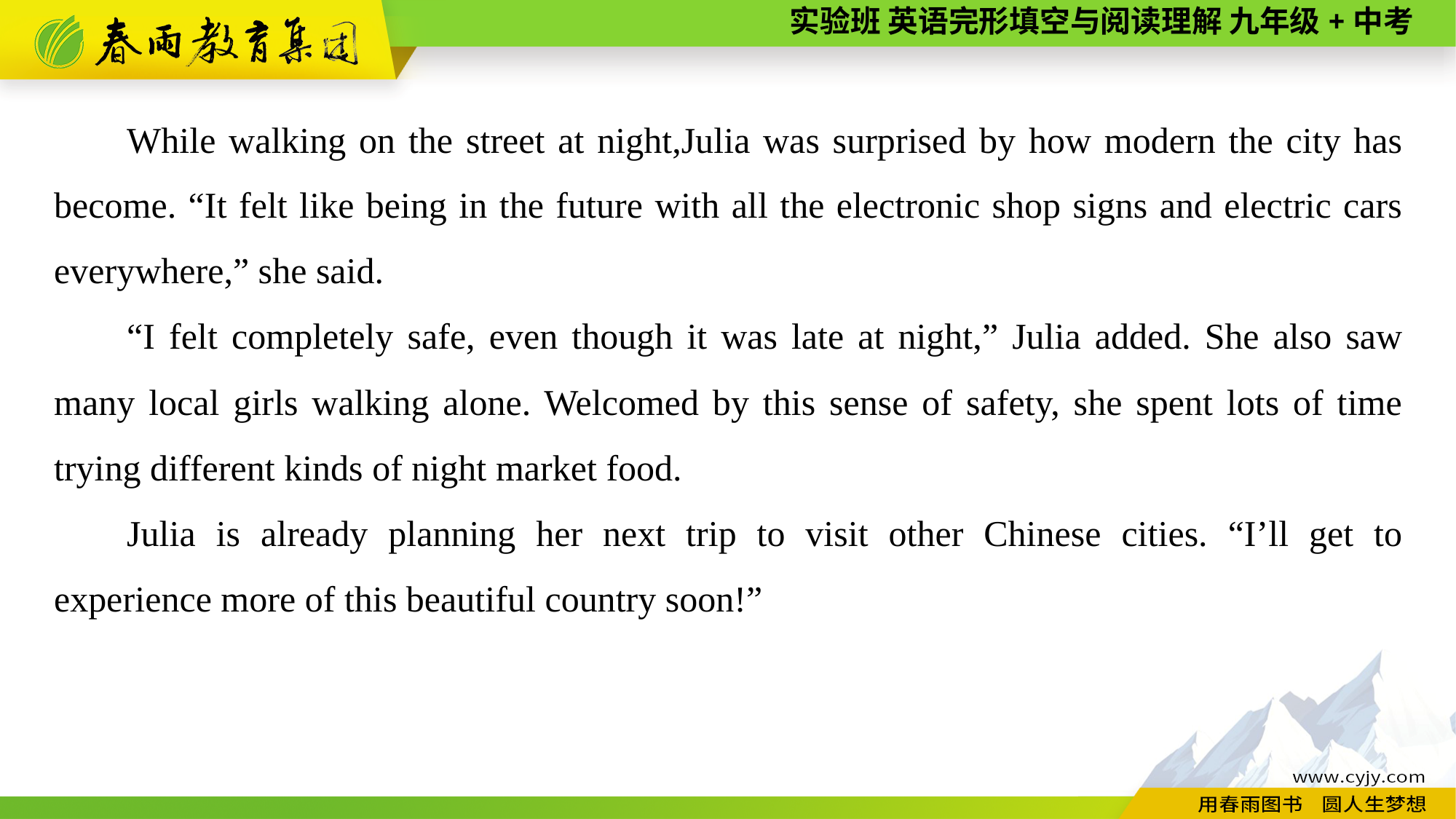

While walking on the street at night,Julia was surprised by how modern the city has become. “It felt like being in the future with all the electronic shop signs and electric cars everywhere,” she said.
“I felt completely safe, even though it was late at night,” Julia added. She also saw many local girls walking alone. Welcomed by this sense of safety, she spent lots of time trying different kinds of night market food.
Julia is already planning her next trip to visit other Chinese cities. “I’ll get to experience more of this beautiful country soon!”